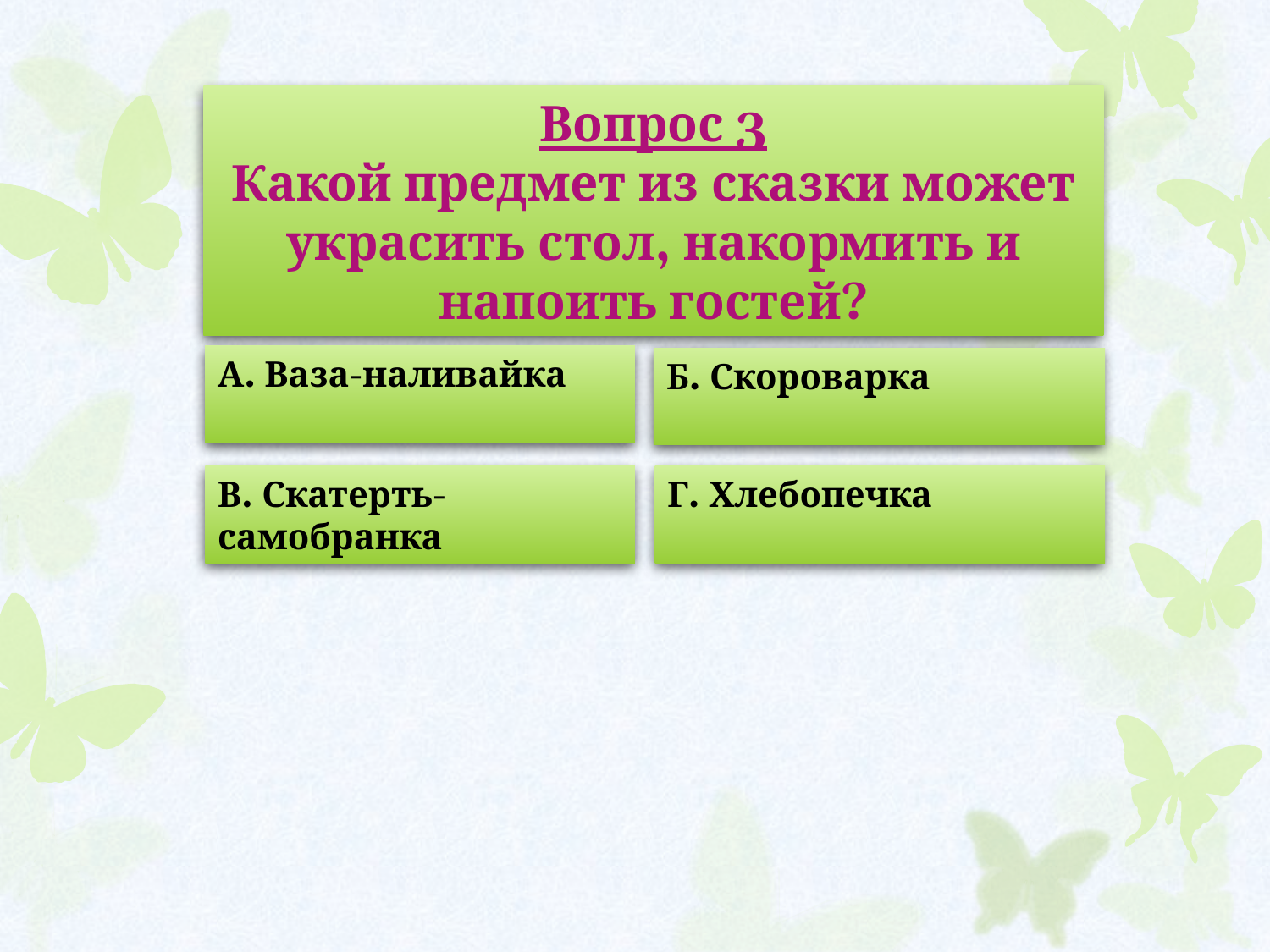

Вопрос 3
Какой предмет из сказки может украсить стол, накормить и напоить гостей?
А. Ваза-наливайка

Б. Скороварка

В. Скатерть-самобранка
Г. Хлебопечка